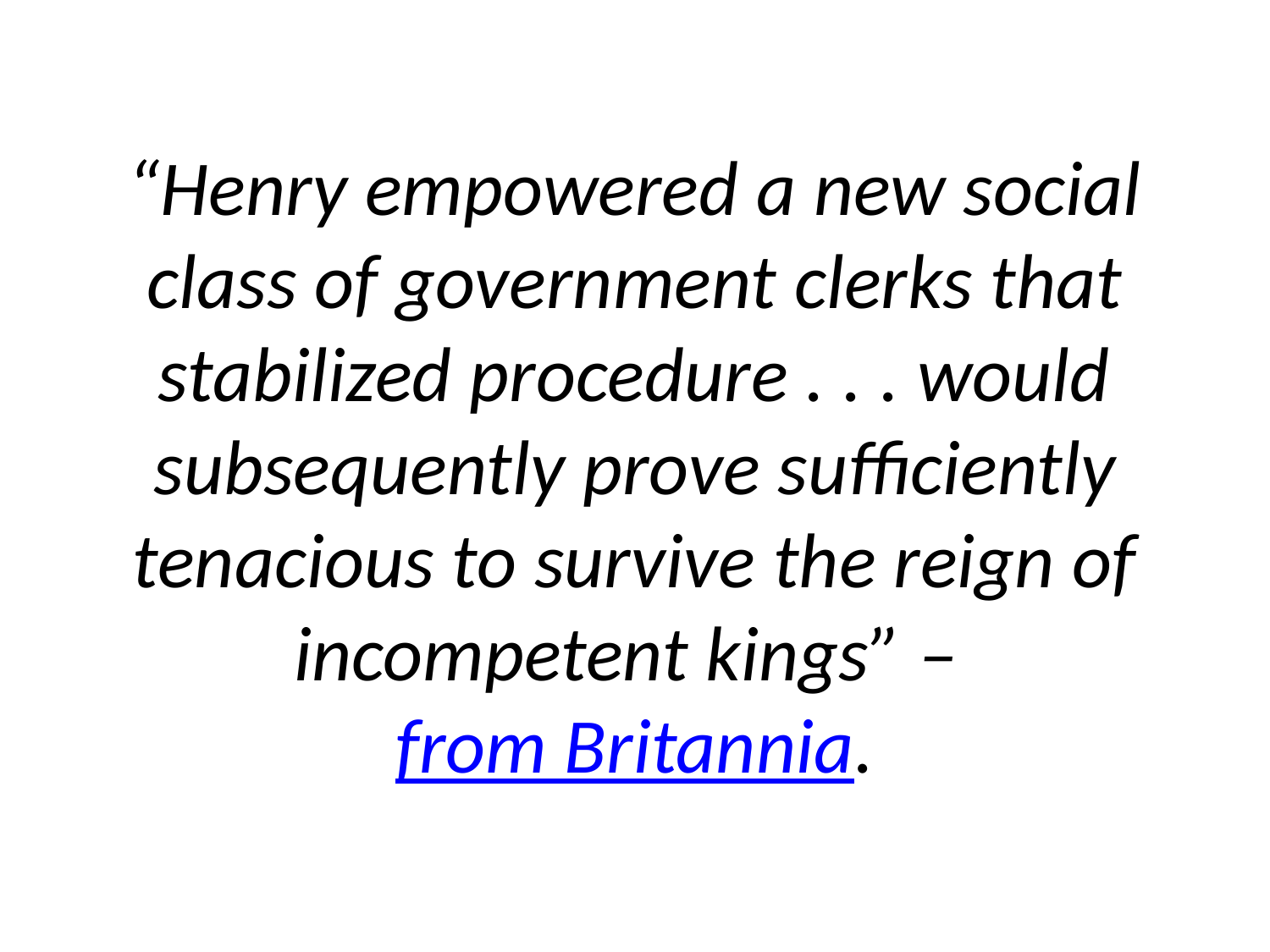

# “Henry empowered a new social class of government clerks that stabilized procedure . . . would subsequently prove sufficiently tenacious to survive the reign of incompetent kings” – from Britannia.